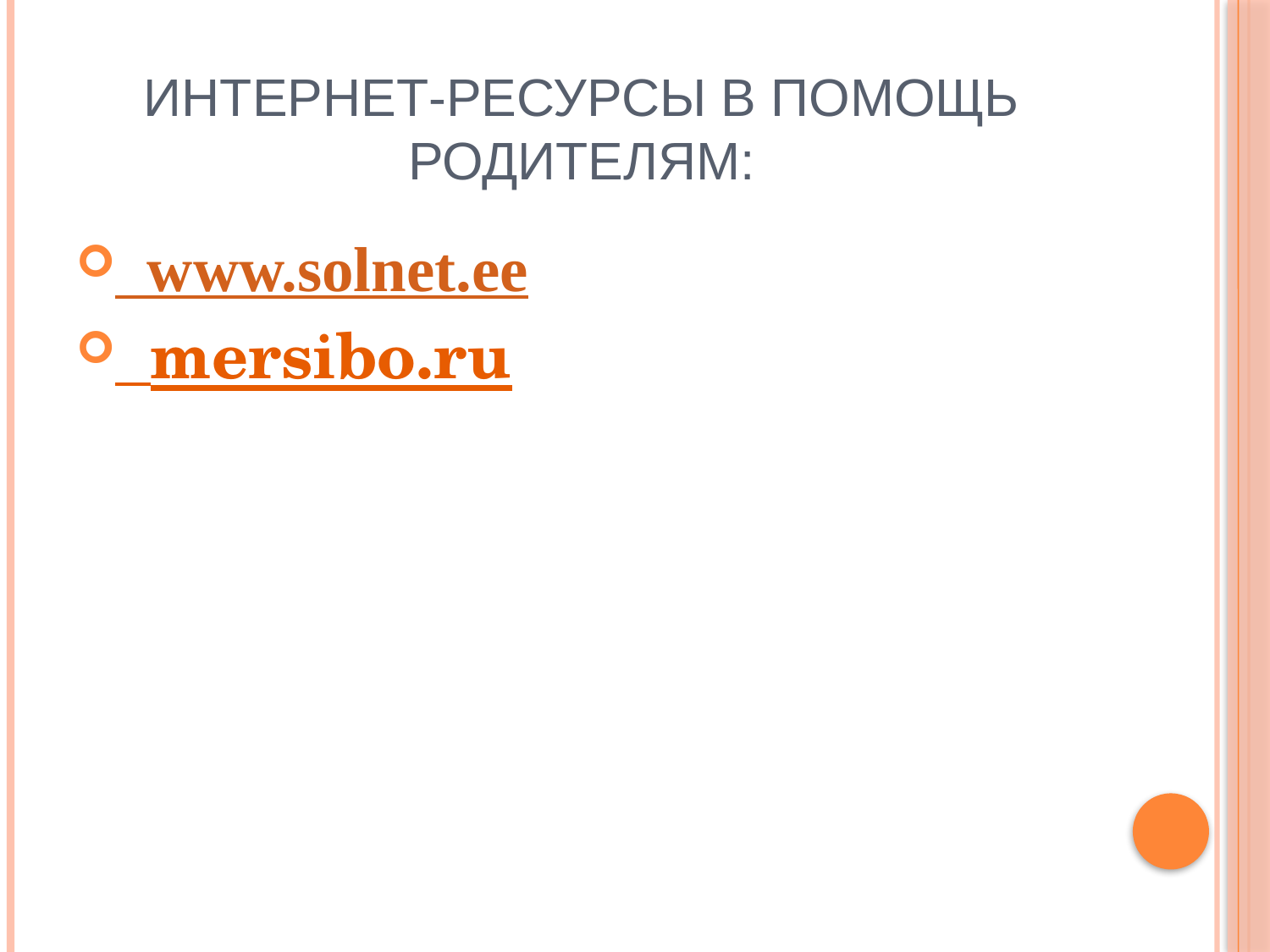

# Интернет-ресурсы в помощь родителям:
  www.solnet.ee
  mersibo.ru